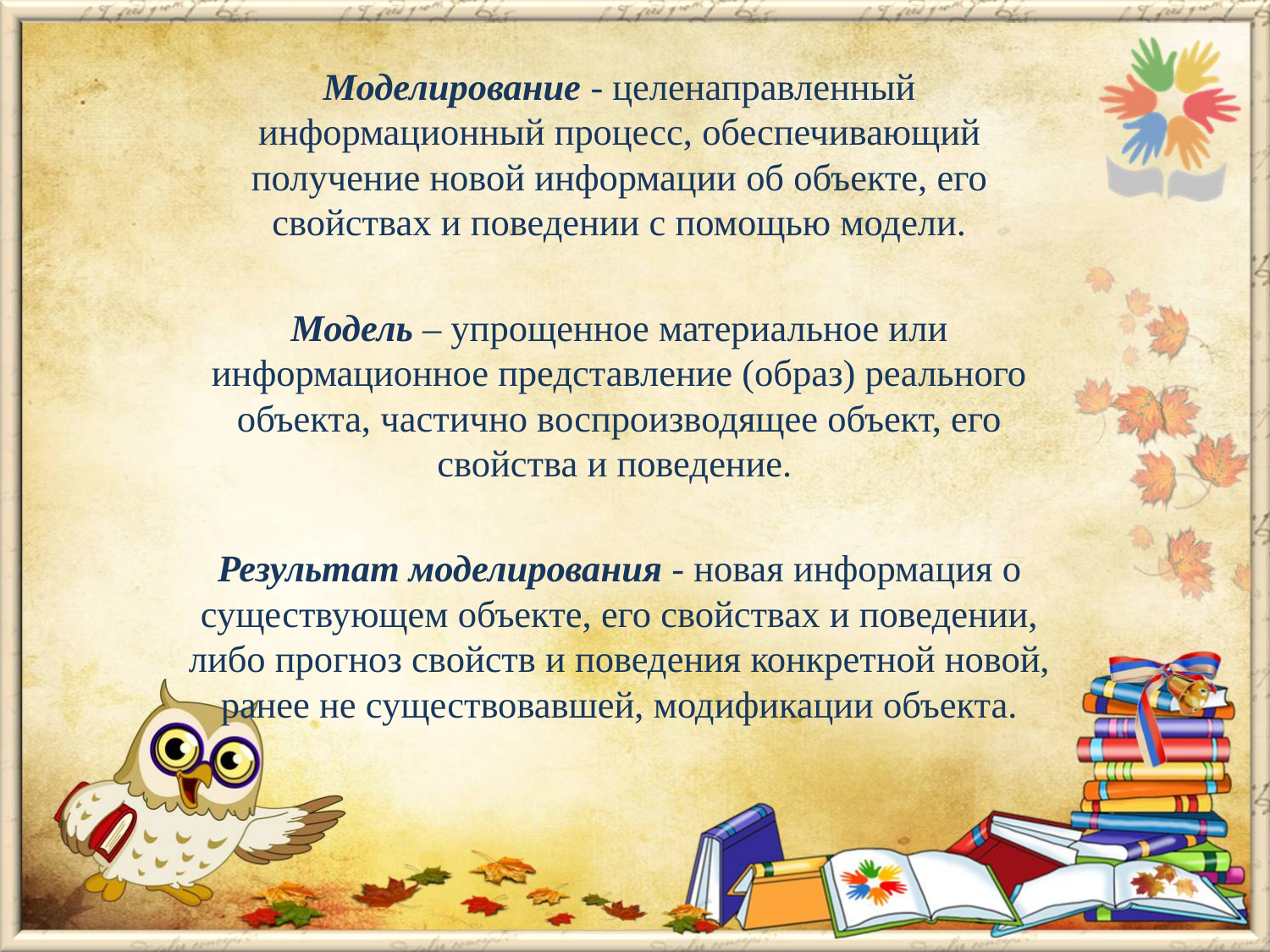

Моделирование - целенаправленный информационный процесс, обеспечивающий получение новой информации об объекте, его свойствах и поведении с помощью модели.

Модель – упрощенное материальное или информационное представление (образ) реального объекта, частично воспроизводящее объект, его свойства и поведение.

Результат моделирования - новая информация о существующем объекте, его свойствах и поведении, либо прогноз свойств и поведения конкретной новой, ранее не существовавшей, модификации объекта.